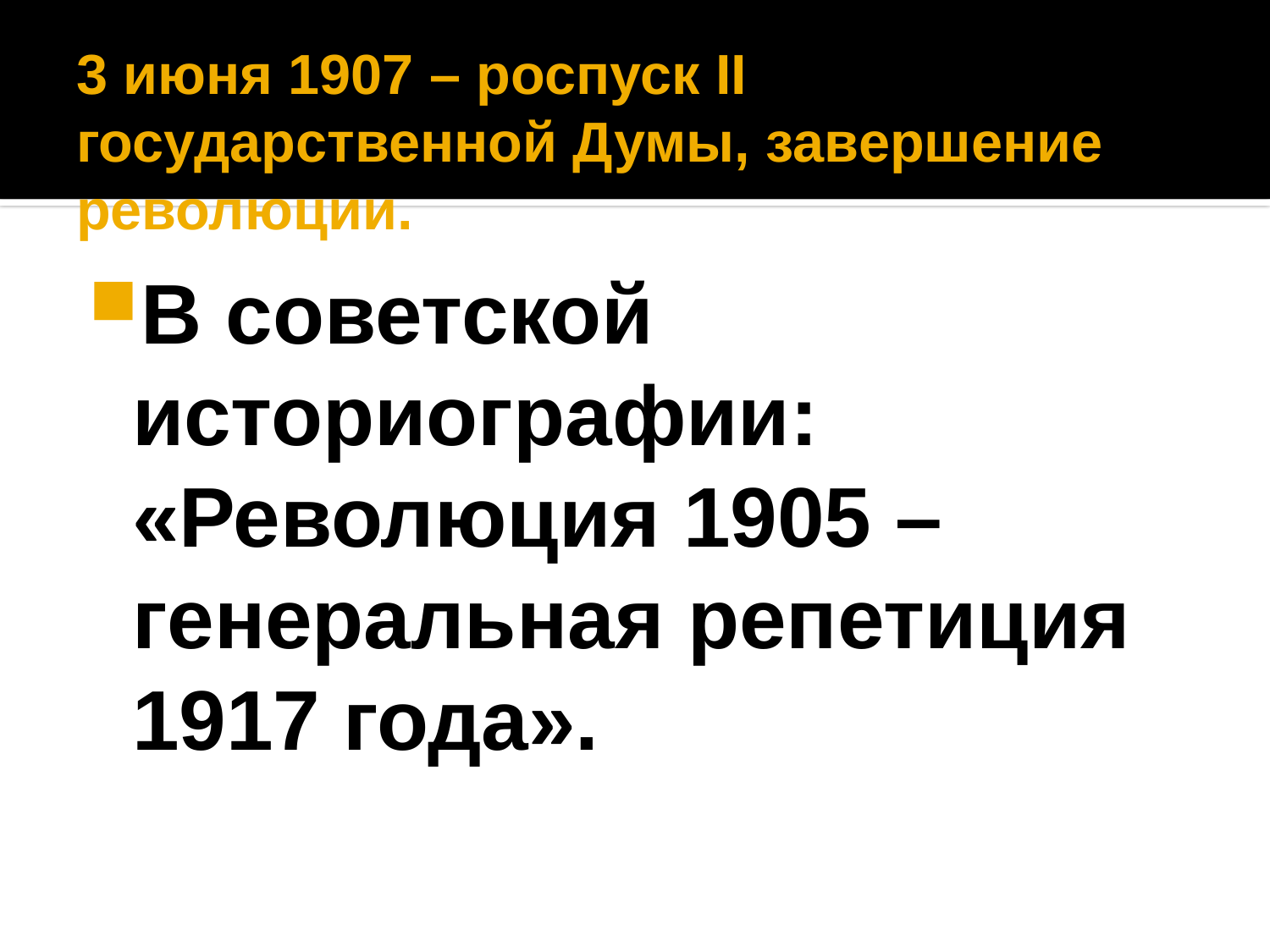

# 3 июня 1907 – роспуск ΙΙ государственной Думы, завершение революции.
В советской историографии: «Революция 1905 – генеральная репетиция 1917 года».